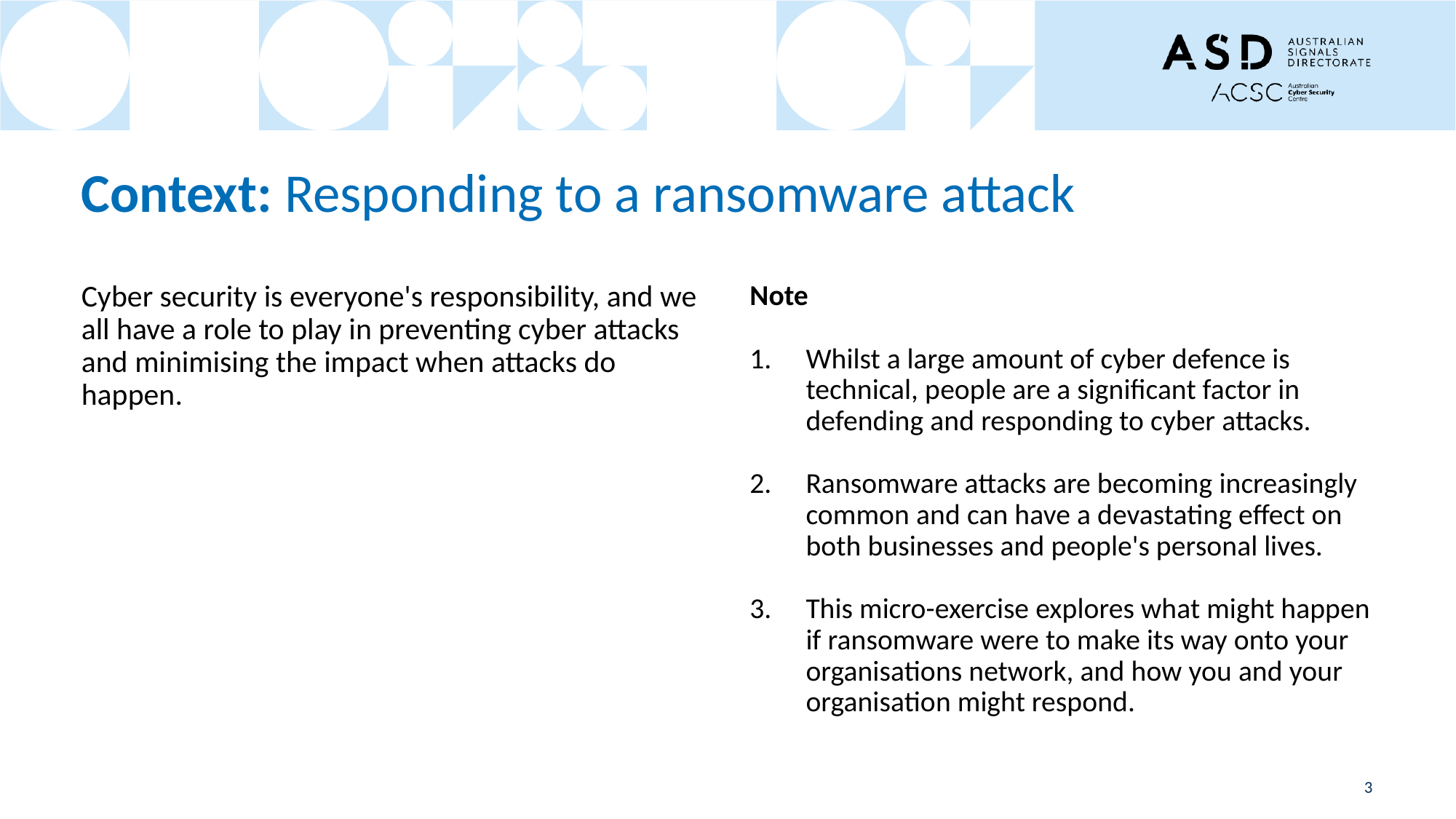

# Context: Responding to a ransomware attack
Cyber security is everyone's responsibility, and we all have a role to play in preventing cyber attacks and minimising the impact when attacks do happen.
Note
Whilst a large amount of cyber defence is technical, people are a significant factor in defending and responding to cyber attacks.
Ransomware attacks are becoming increasingly common and can have a devastating effect on both businesses and people's personal lives.
This micro-exercise explores what might happen if ransomware were to make its way onto your organisations network, and how you and your organisation might respond.
3